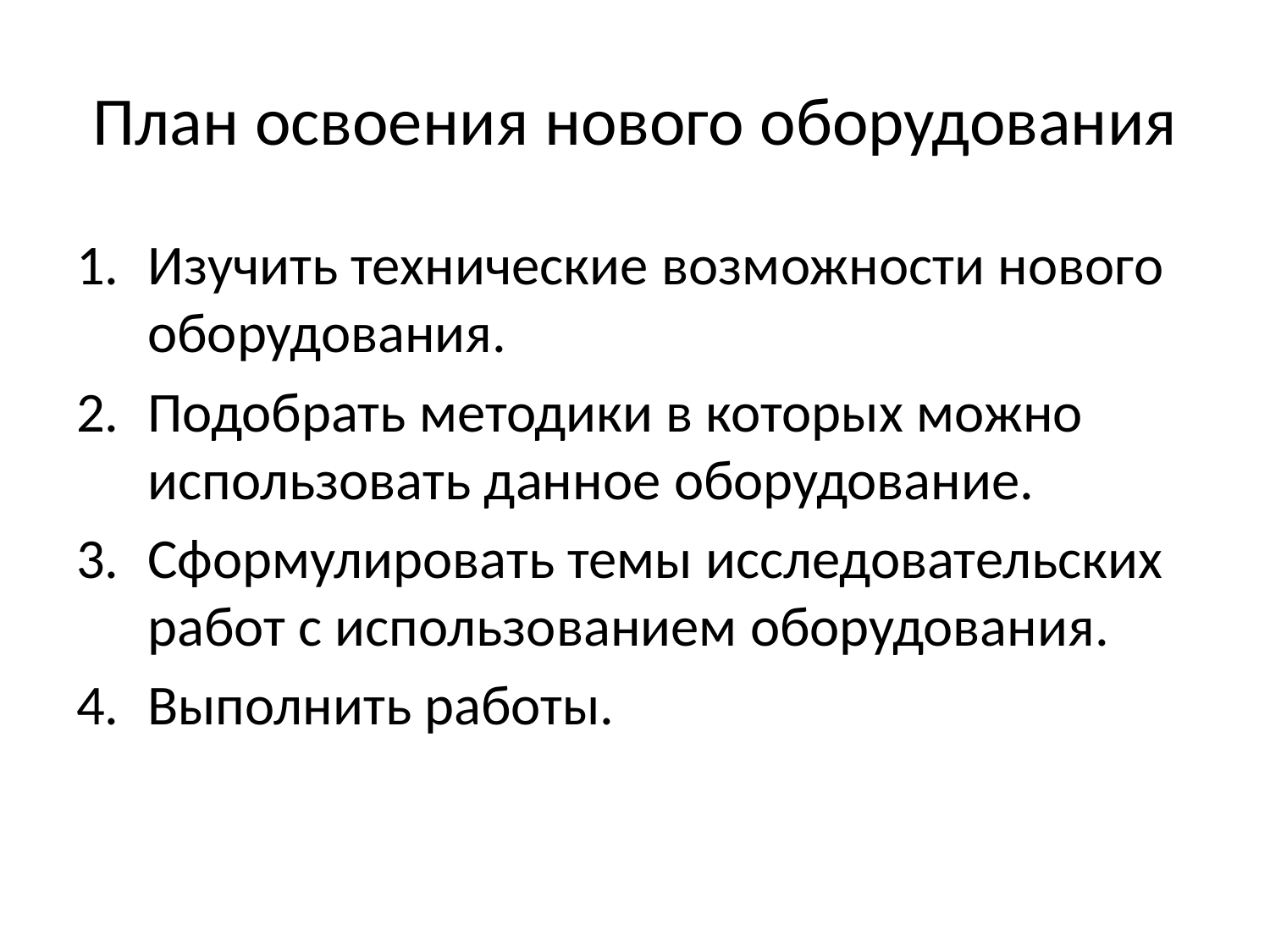

# План освоения нового оборудования
Изучить технические возможности нового оборудования.
Подобрать методики в которых можно использовать данное оборудование.
Сформулировать темы исследовательских работ с использованием оборудования.
Выполнить работы.